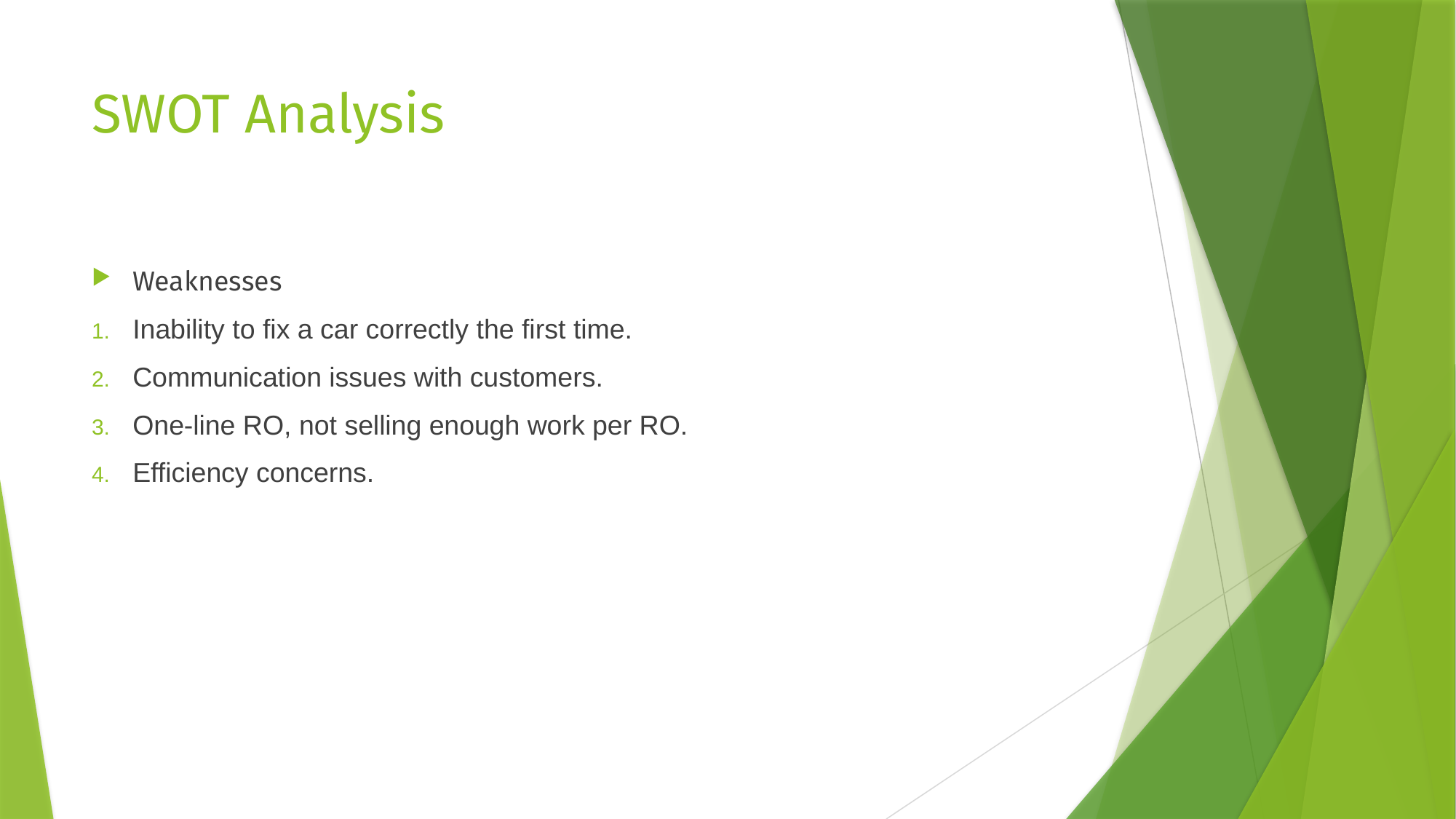

# SWOT Analysis
Weaknesses
Inability to fix a car correctly the first time.
Communication issues with customers.
One-line RO, not selling enough work per RO.
Efficiency concerns.